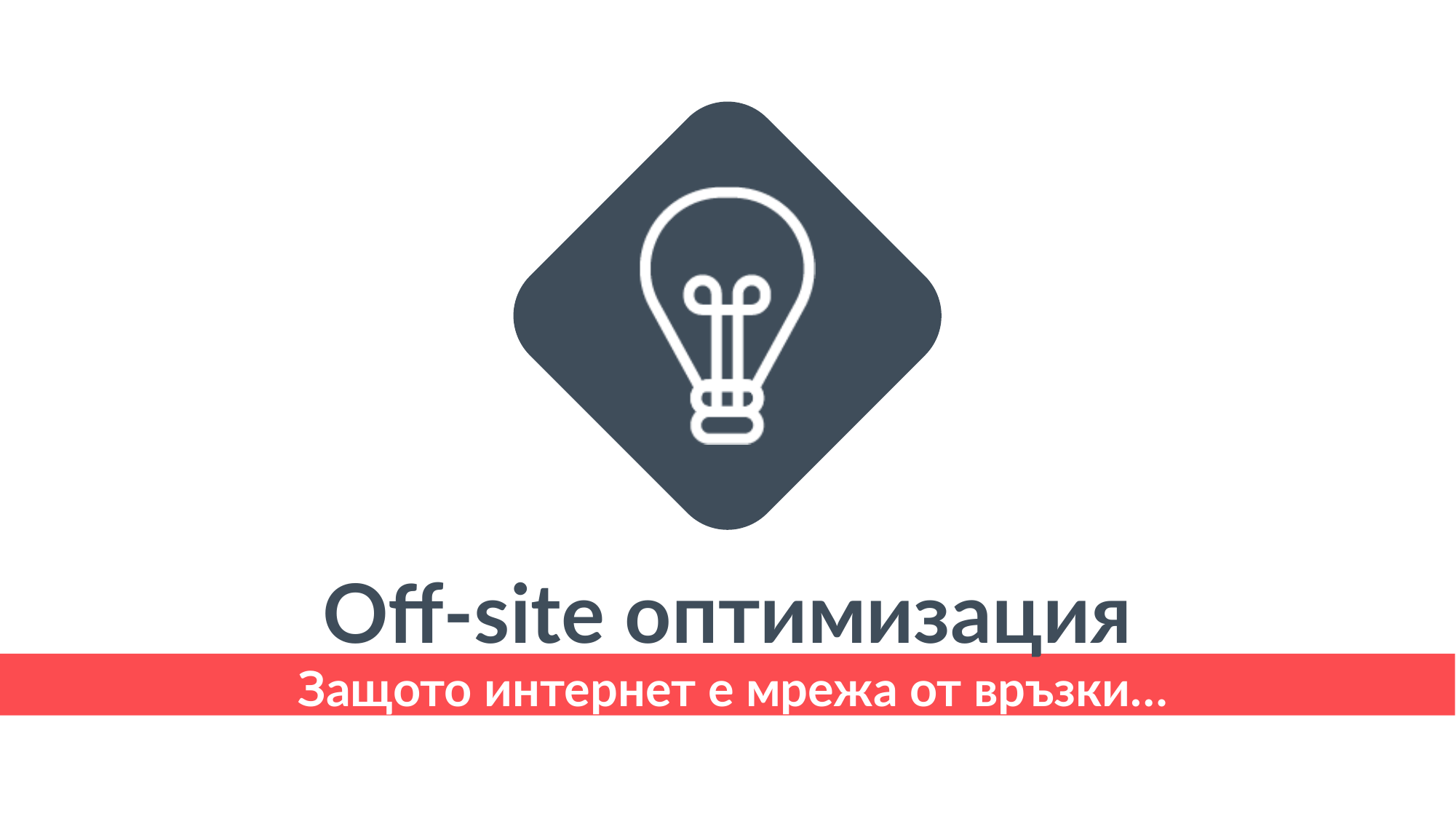

Off-site оптимизация
 Защото интернет е мрежа от връзки…